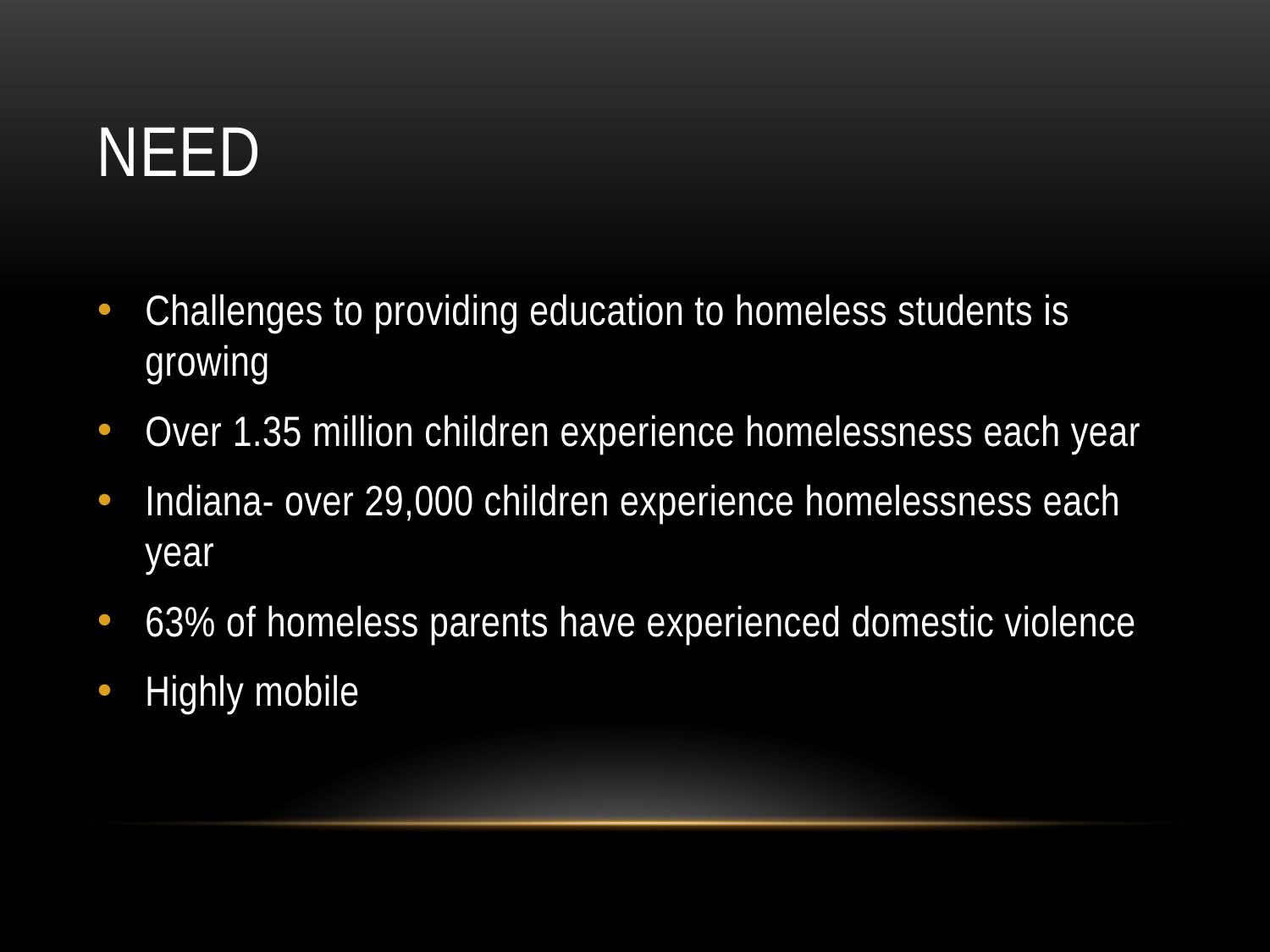

# Need

Challenges to providing education to homeless students is growing
Over 1.35 million children experience homelessness each year
Indiana- over 29,000 children experience homelessness each year
63% of homeless parents have experienced domestic violence
Highly mobile